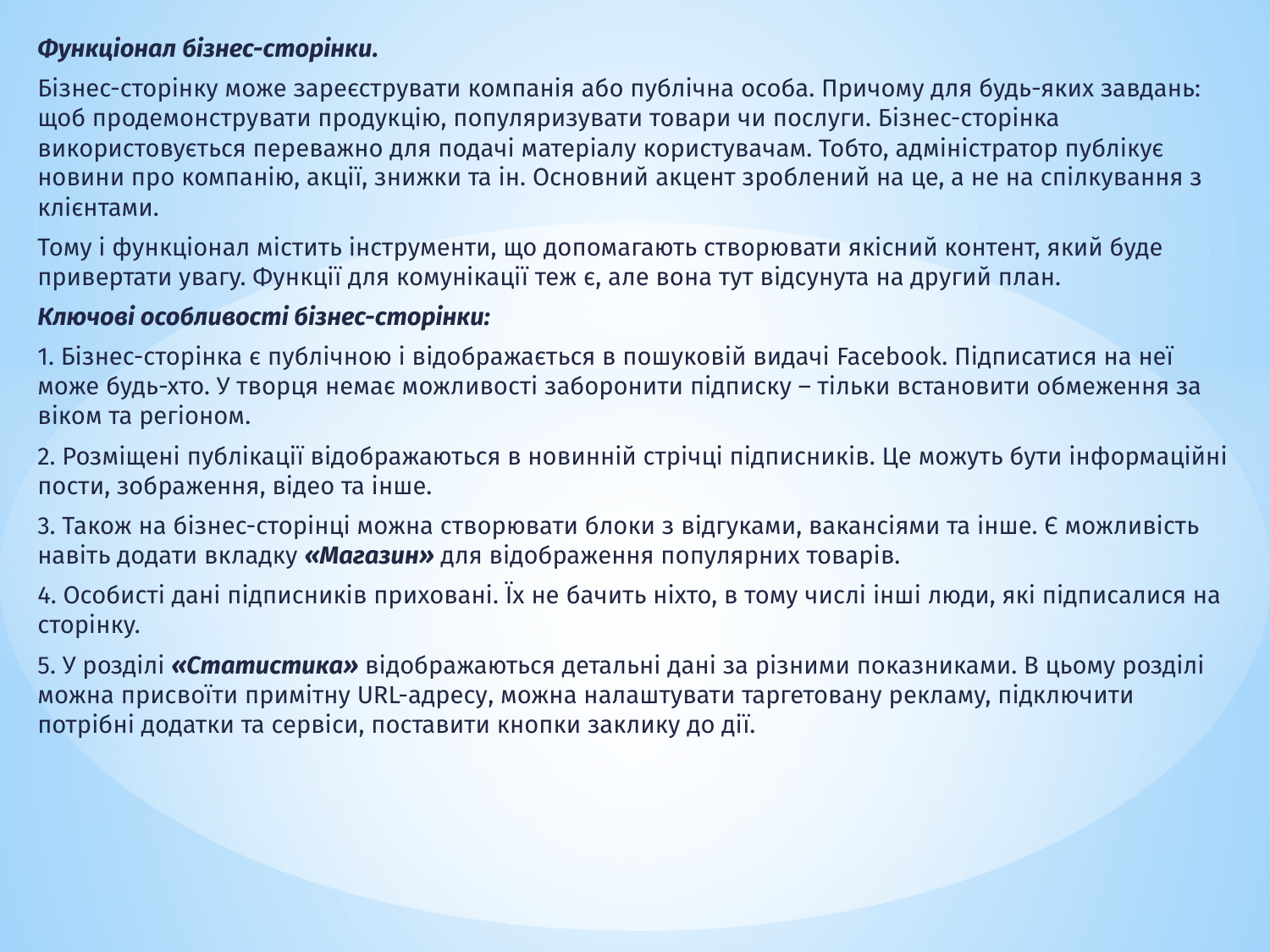

Функціонал бізнес-сторінки.
Бізнес-сторінку може зареєструвати компанія або публічна особа. Причому для будь-яких завдань: щоб продемонструвати продукцію, популяризувати товари чи послуги. Бізнес-сторінка використовується переважно для подачі матеріалу користувачам. Тобто, адміністратор публікує новини про компанію, акції, знижки та ін. Основний акцент зроблений на це, а не на спілкування з клієнтами.
Тому і функціонал містить інструменти, що допомагають створювати якісний контент, який буде привертати увагу. Функції для комунікації теж є, але вона тут відсунута на другий план.
Ключові особливості бізнес-сторінки:
1. Бізнес-сторінка є публічною і відображається в пошуковій видачі Facebook. Підписатися на неї може будь-хто. У творця немає можливості заборонити підписку – тільки встановити обмеження за віком та регіоном.
2. Розміщені публікації відображаються в новинній стрічці підписників. Це можуть бути інформаційні пости, зображення, відео та інше.
3. Також на бізнес-сторінці можна створювати блоки з відгуками, вакансіями та інше. Є можливість навіть додати вкладку «Магазин» для відображення популярних товарів.
4. Особисті дані підписників приховані. Їх не бачить ніхто, в тому числі інші люди, які підписалися на сторінку.
5. У розділі «Статистика» відображаються детальні дані за різними показниками. В цьому розділі можна присвоїти примітну URL-адресу, можна налаштувати таргетовану рекламу, підключити потрібні додатки та сервіси, поставити кнопки заклику до дії.